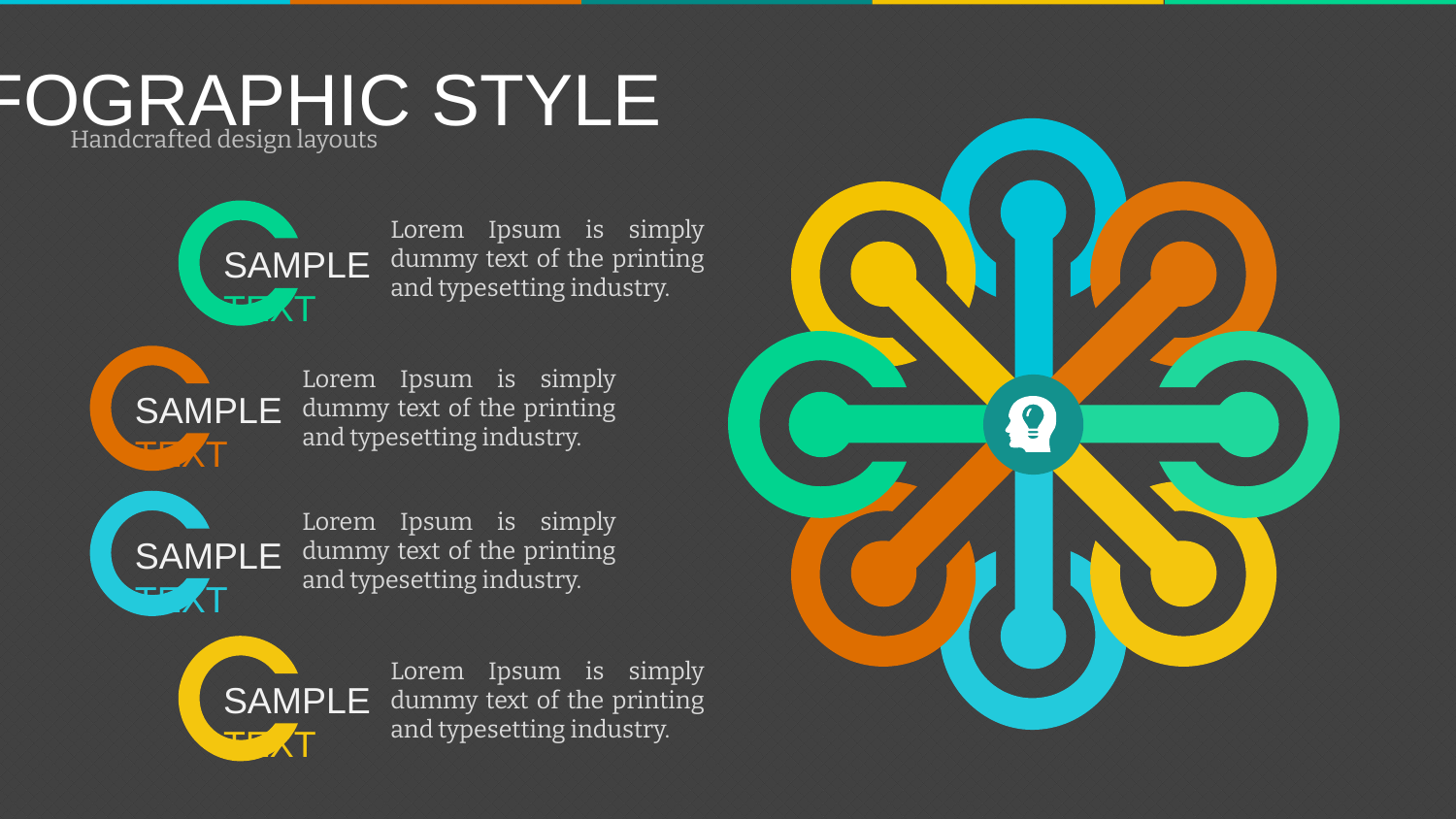

INFOGRAPHIC STYLE
Handcrafted design layouts

Lorem Ipsum is simply dummy text of the printing and typesetting industry.
SAMPLE TEXT

Lorem Ipsum is simply dummy text of the printing and typesetting industry.

SAMPLE TEXT

Lorem Ipsum is simply dummy text of the printing and typesetting industry.
SAMPLE TEXT

Lorem Ipsum is simply dummy text of the printing and typesetting industry.
SAMPLE TEXT